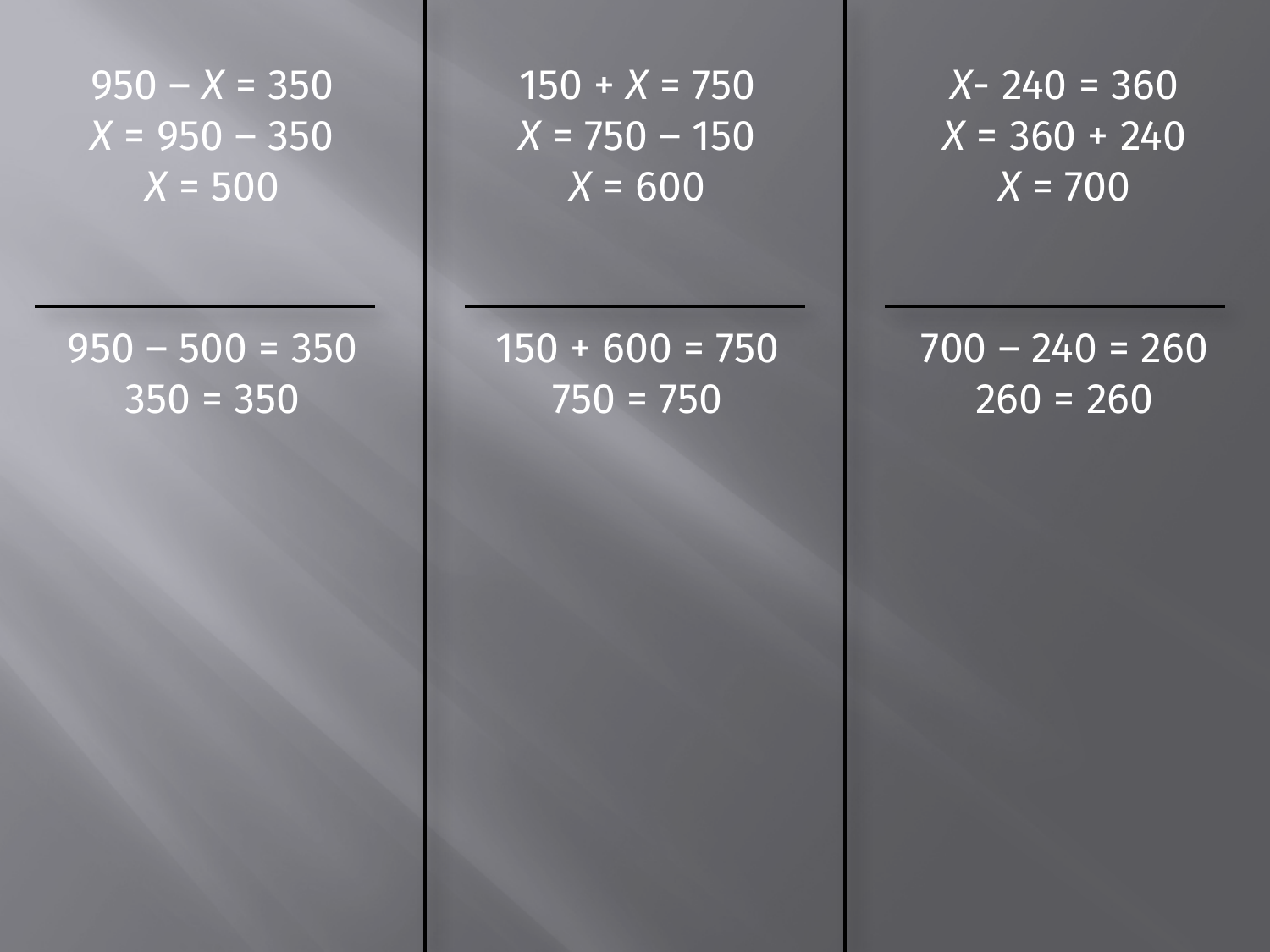

950 – X = 350
X = 950 – 350
X = 500

150 + X = 750
X = 750 – 150
X = 600

X- 240 = 360
X = 360 + 240
X = 700

950 – 500 = 350
350 = 350
150 + 600 = 750
750 = 750
700 – 240 = 260
260 = 260